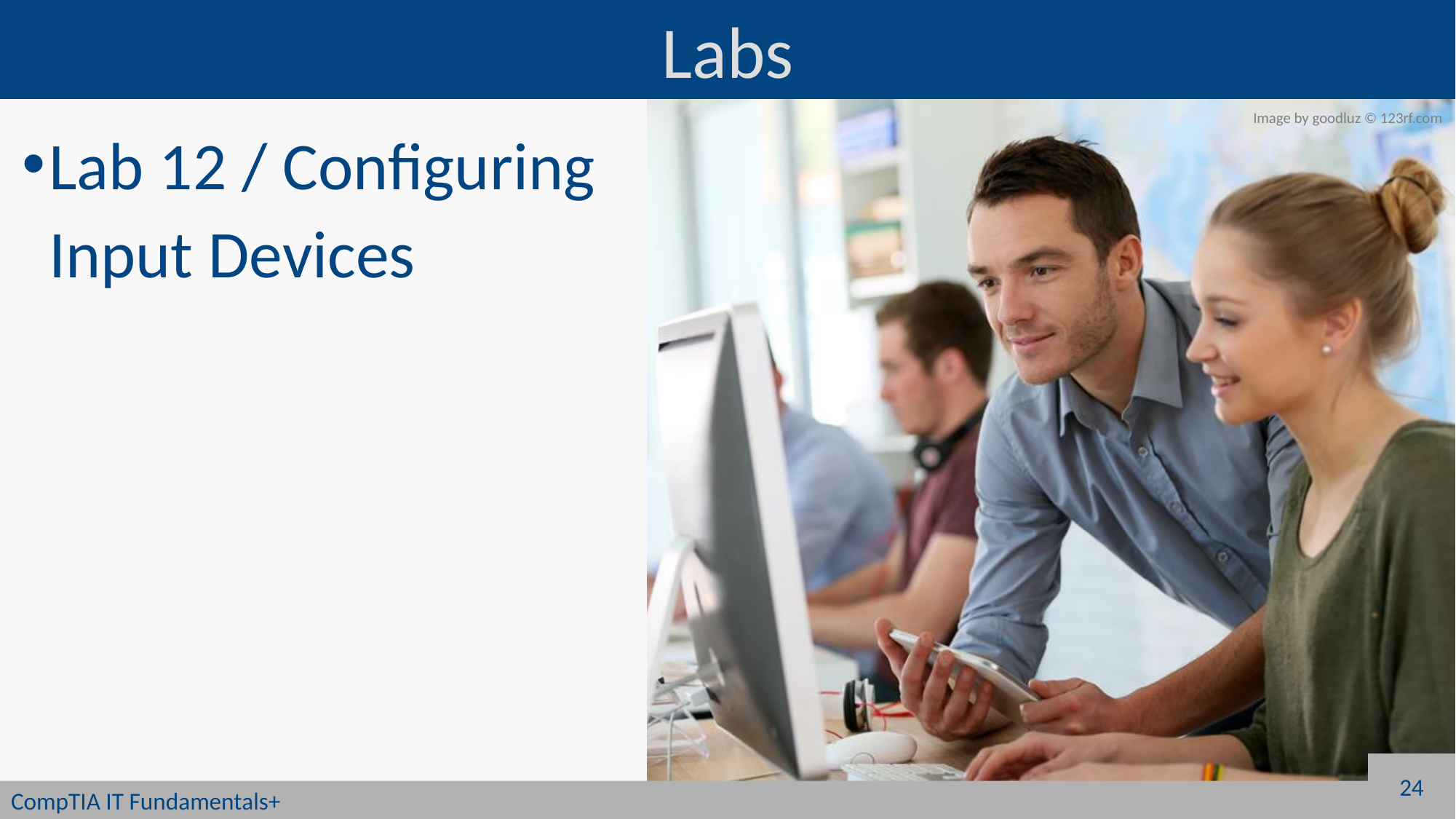

Lab 12 / Configuring Input Devices
24
CompTIA IT Fundamentals+